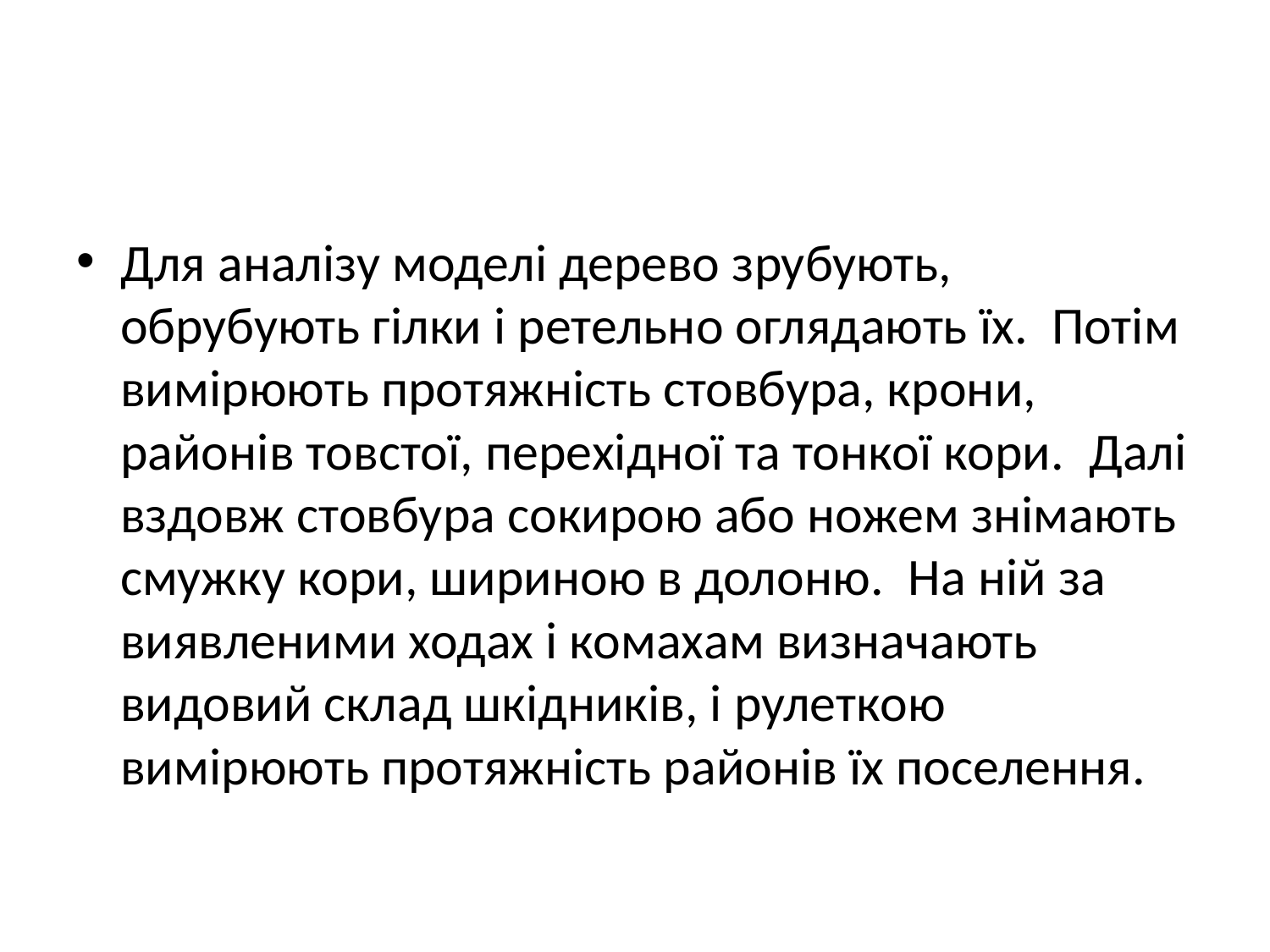

#
Для аналізу моделі дерево зрубують, обрубують гілки і ретельно оглядають їх.  Потім вимірюють протяжність стовбура, крони, районів товстої, перехідної та тонкої кори.  Далі вздовж стовбура сокирою або ножем знімають смужку кори, шириною в долоню.  На ній за виявленими ходах і комахам визначають видовий склад шкідників, і рулеткою вимірюють протяжність районів їх поселення.